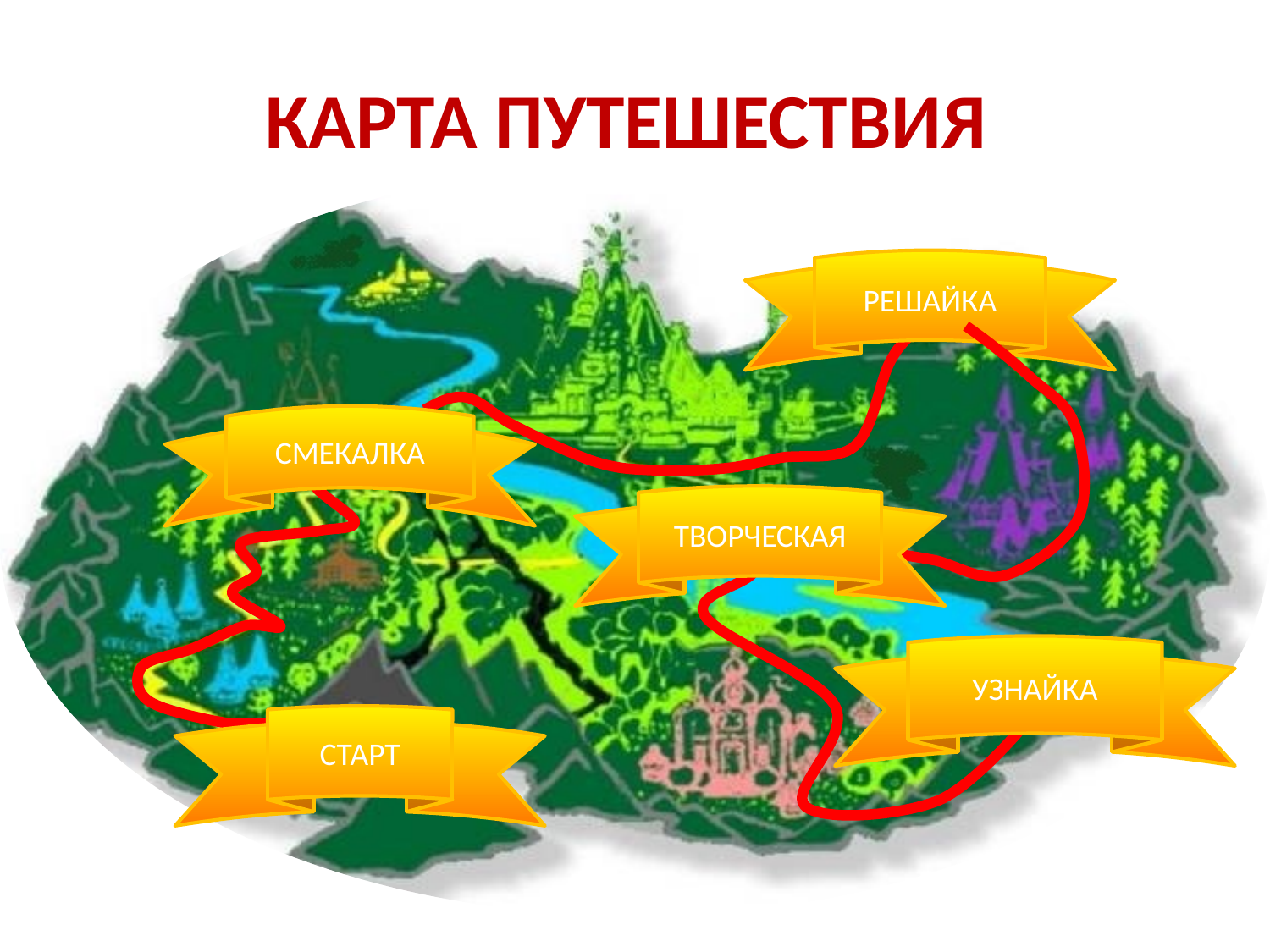

# Карта путешествия

РЕШАЙКА

СМЕКАЛКА

ТВОРЧЕСКАЯ

УЗНАЙКА
СТАРТ